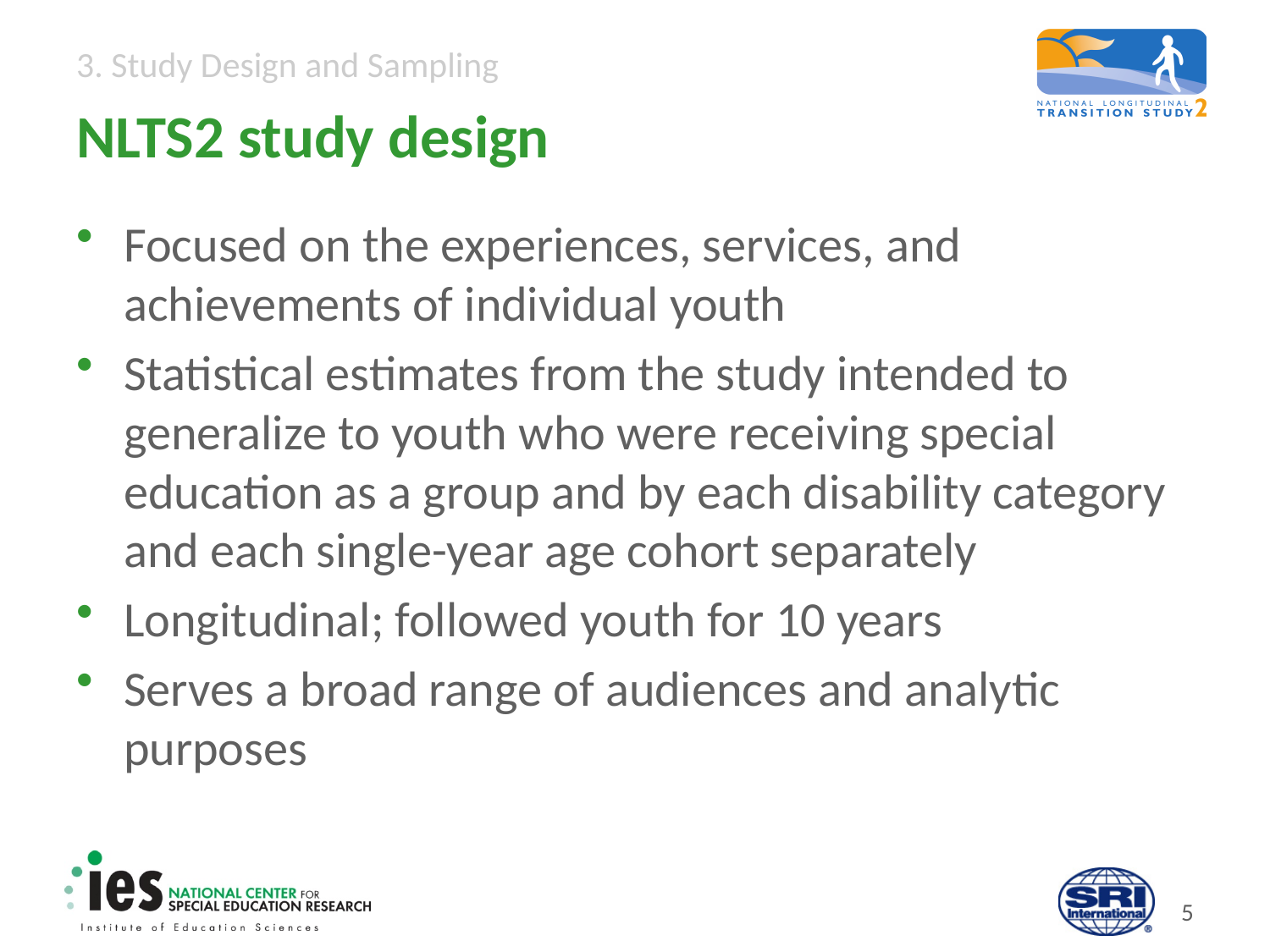

# NLTS2 study design
Focused on the experiences, services, and achievements of individual youth
Statistical estimates from the study intended to generalize to youth who were receiving special education as a group and by each disability category and each single-year age cohort separately
Longitudinal; followed youth for 10 years
Serves a broad range of audiences and analytic purposes

5